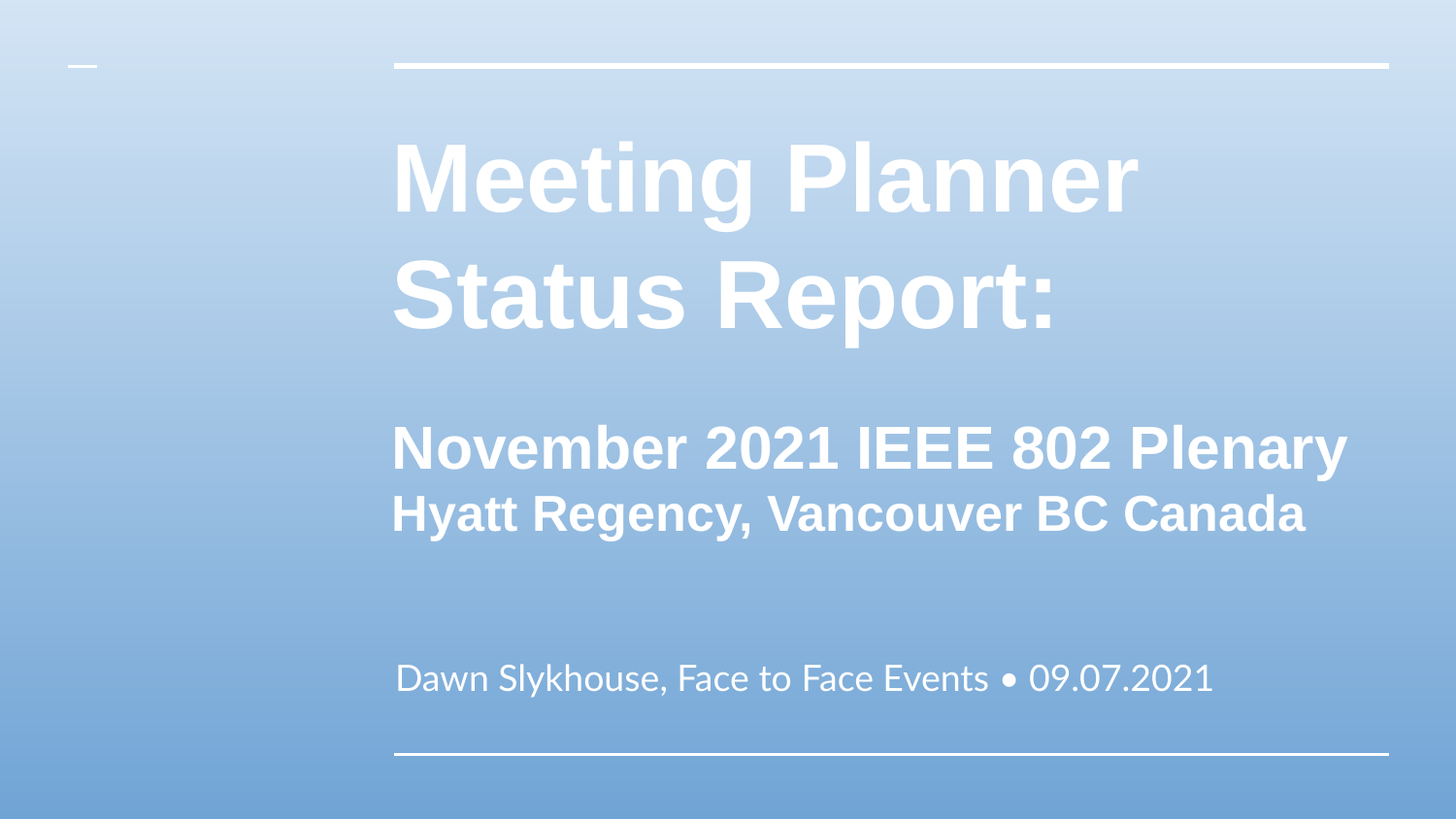

# Meeting Planner Status Report:
November 2021 IEEE 802 Plenary
Hyatt Regency, Vancouver BC Canada
Dawn Slykhouse, Face to Face Events • 09.07.2021